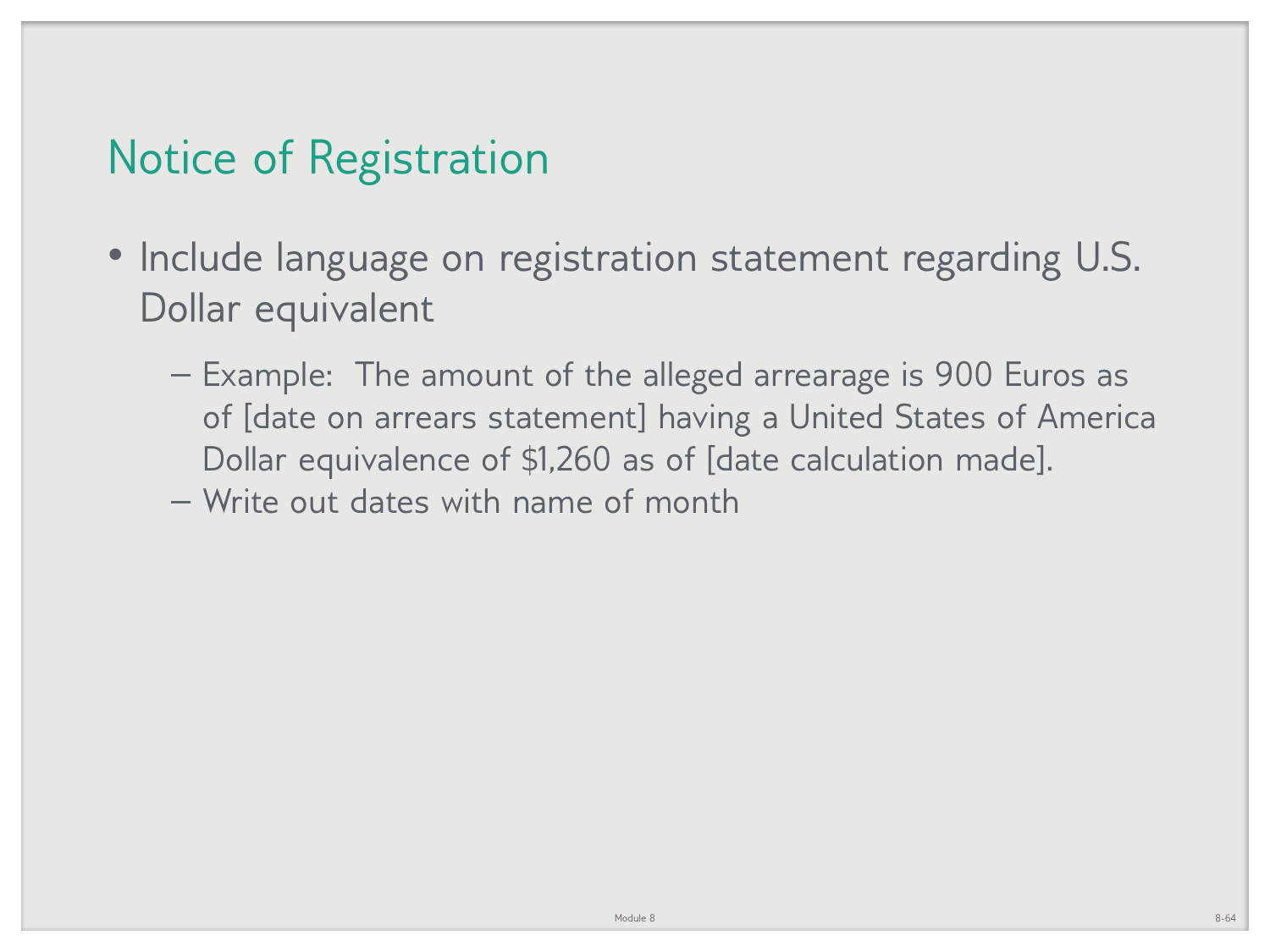

# Notice of Registration
Include language on registration statement regarding U.S. Dollar equivalent
Example:  The amount of the alleged arrearage is 900 Euros as of [date on arrears statement] having a United States of America Dollar equivalence of $1,260 as of [date calculation made].
Write out dates with name of month

Module 8
8-64